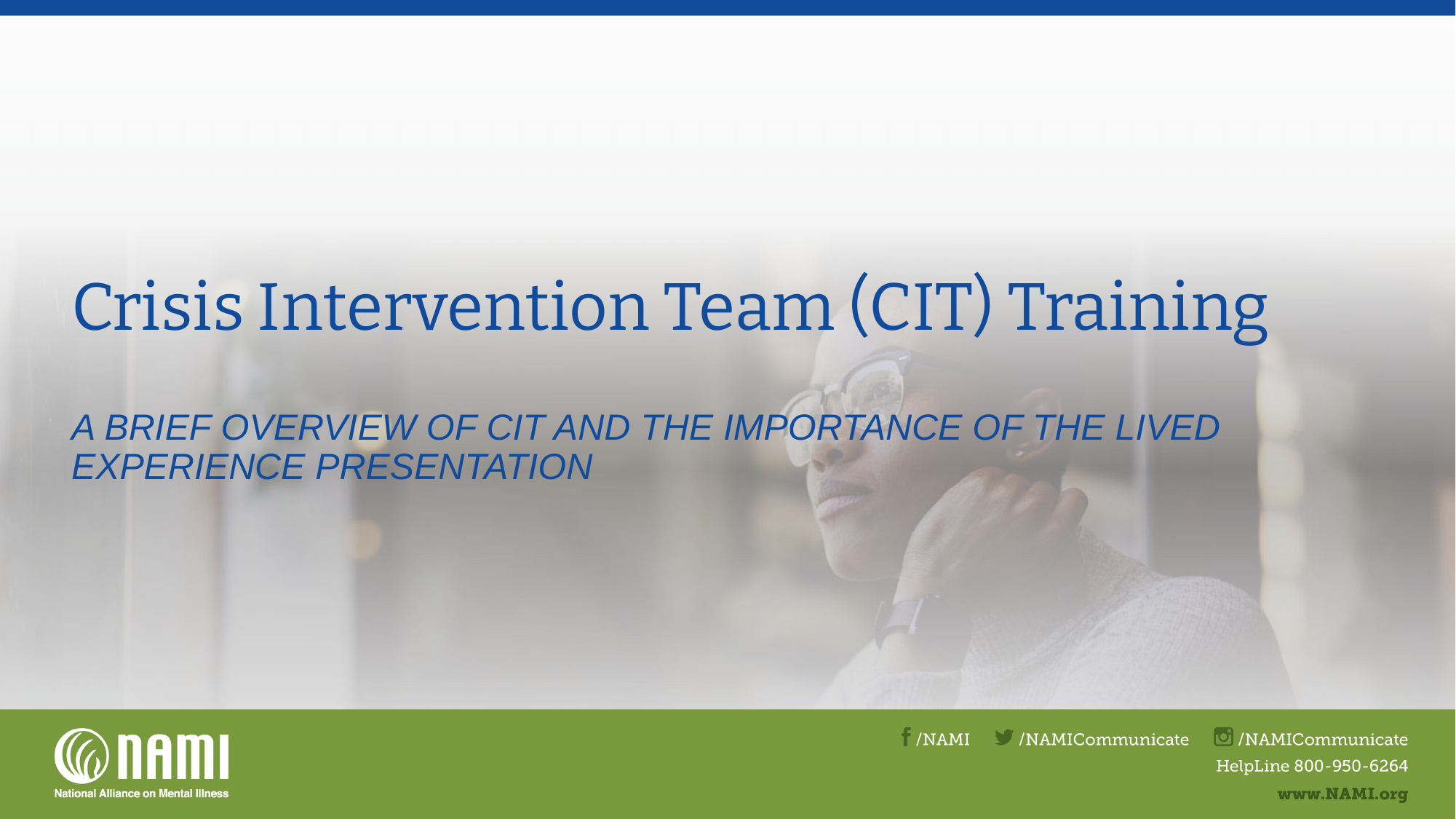

# Crisis Intervention Team (CIT) Training
A brief overview of cit and the importance of the lived experience presentation